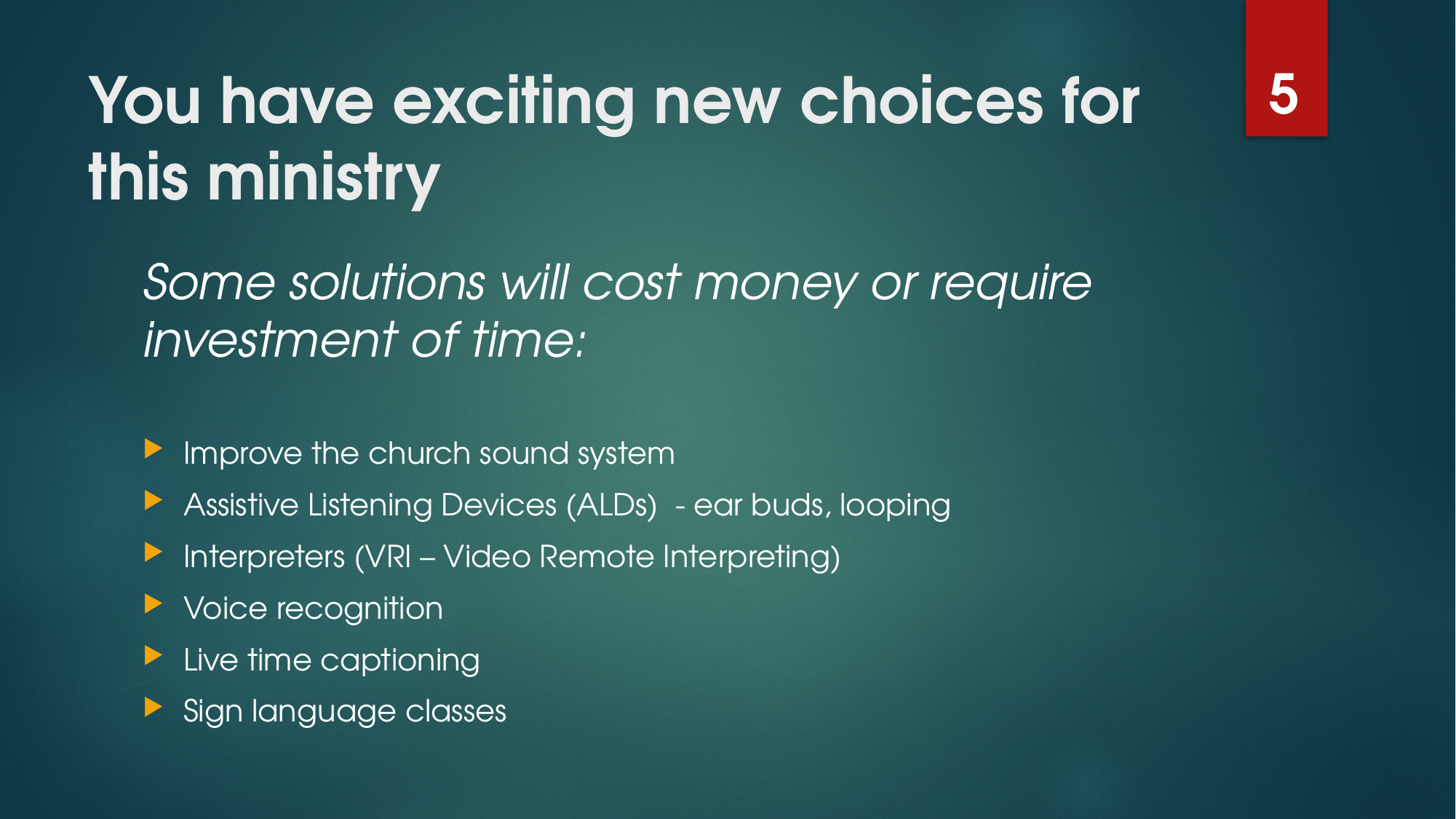

# You have exciting new choices for this ministry
5
Some solutions will cost money or require investment of time:

Improve the church sound system
Assistive Listening Devices (ALDs)  - ear buds, looping
Interpreters (VRI – Video Remote Interpreting)
Voice recognition
Live time captioning
Sign language classes